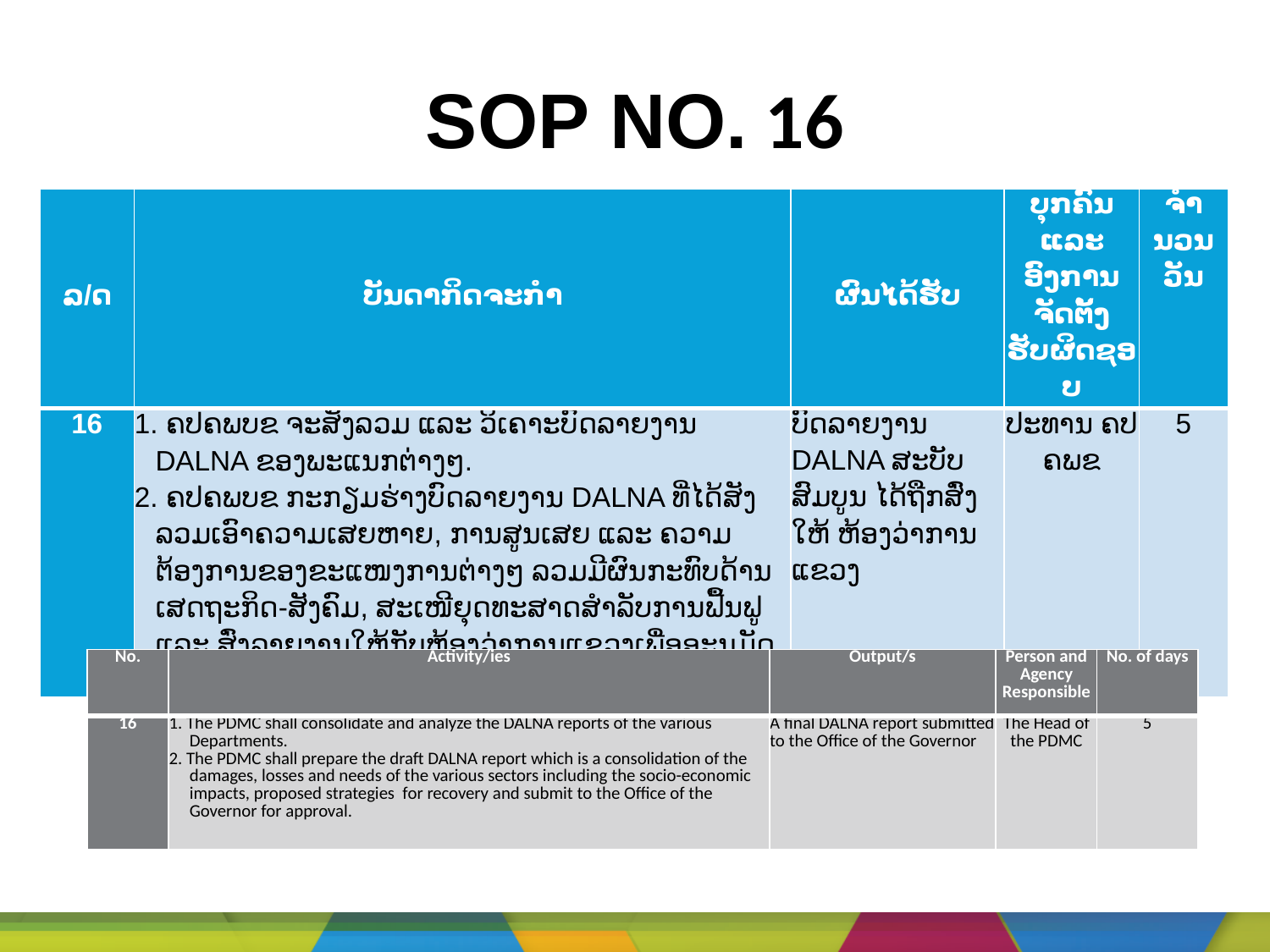

# SOP NO. 16
| ລ/ດ | ບັນດາ​ກິດຈະ​ກໍາ | ຜົນ​ໄດ້​ຮັບ | ບຸກຄົນ​ແລະ​ອົງການ​ຈັດ​ຕັ້ງ​ຮັບຜິດຊອບ | ຈໍານວນ​ວັນ |
| --- | --- | --- | --- | --- |
| 16 | 1. ຄປຄພບຂ ຈະ​ສັງ​ລວມ ​ແລະ ວິ​ເຄາະ​ບົດ​ລາຍ​ງານ DALNA ​ຂອງ​ພະ​ແນ​ກຕ່າງໆ. 2. ຄປຄພບຂ ​ກະກຽມ​ຮ່າງ​ບົດ​ລາຍ​ງານ DALNA ທີ່​ໄດ້​ສັງ​ລວມ​ເອົາ​ຄວາມ​ເສຍ​ຫາຍ, ການ​ສູນ​ເສຍ ​ແລະ ຄວາມ​ຕ້ອງການ​ຂອງ​ຂະ​ແໜງ​ການ​ຕ່າງໆ ລວມມີຜົນ​ກະທົບ​ດ້ານ​ເສດຖະກິດ-ສັງຄົມ, ສະ​ເໜີ​ຍຸດ​ທະ​ສາດ​ສໍາລັບ​ການ​ຟື້ນຟູ ​ແລະ​ ສົ່ງ​ລາຍ​ງານ​ໃຫ້​ກັບ​ຫ້ອງ​ວ່າການ​ແຂວງ​ເພື່ອ​ອະນຸມັດ. | ບົດ​ລາຍ​ງານ DALNA ສະບັບ​ສົມບູນ ​ໄດ້​ຖືກສົ່ງ​ໃຫ້ ຫ້ອງວ່າການ​ແຂວງ | ປະທານ​ ຄປຄພຂ | 5 |
| No. | Activity/ies | Output/s | Person and Agency Responsible | No. of days |
| --- | --- | --- | --- | --- |
| 16 | 1. The PDMC shall consolidate and analyze the DALNA reports of the various Departments. 2. The PDMC shall prepare the draft DALNA report which is a consolidation of the damages, losses and needs of the various sectors including the socio-economic impacts, proposed strategies for recovery and submit to the Office of the Governor for approval. | A final DALNA report submitted to the Office of the Governor | The Head of the PDMC | 5 |